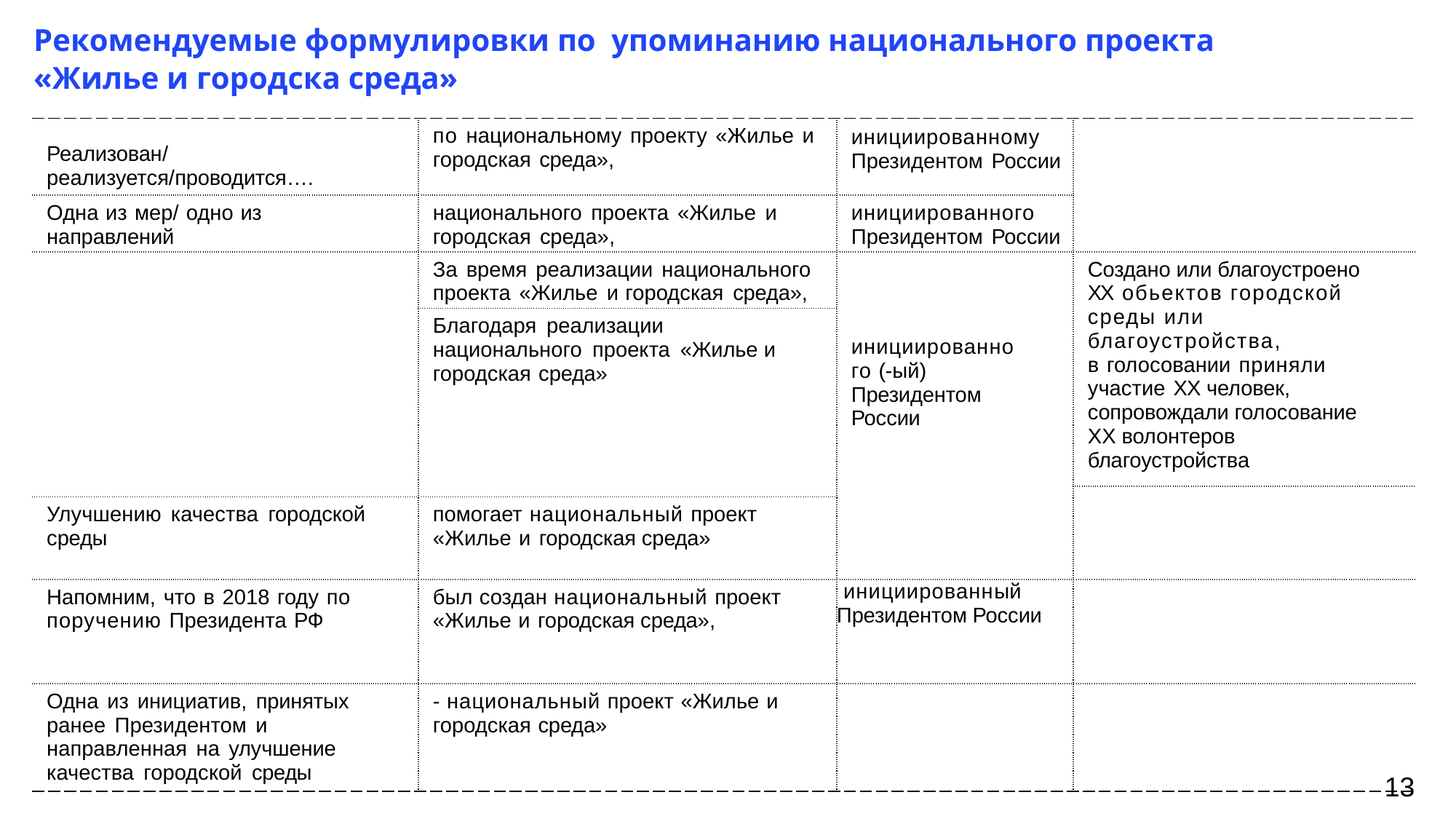

# Рекомендуемые формулировки по	упоминанию национального проекта «Жилье и городска среда»
| Реализован/ реализуется/проводится…. | по национальному проекту «Жилье и городская среда», | инициированному Президентом России |  |
| --- | --- | --- | --- |
| Одна из мер/ одно из направлений | национального проекта «Жилье и городская среда», | инициированного Президентом России |  |
|  | За время реализации национального проекта «Жилье и городская среда», | инициированного (-ый) Президентом России | Создано или благоустроено ХХ обьектов городской среды или благоустройства, в голосовании приняли участие ХХ человек, сопровождали голосование XХ волонтеров благоустройства |
|  | Благодаря реализации национального проекта «Жилье и городская среда» |  |  |
|  |  |  |  |
| Улучшению качества городской среды | помогает национальный проект «Жилье и городская среда» |  |  |
| Напомним, что в 2018 году по поручению Президента РФ | был создан национальный проект «Жилье и городская среда», | инициированный Президентом России |  |
| Одна из инициатив, принятых ранее Президентом и направленная на улучшение качества городской среды | - национальный проект «Жилье и городская среда» |  |  |
13